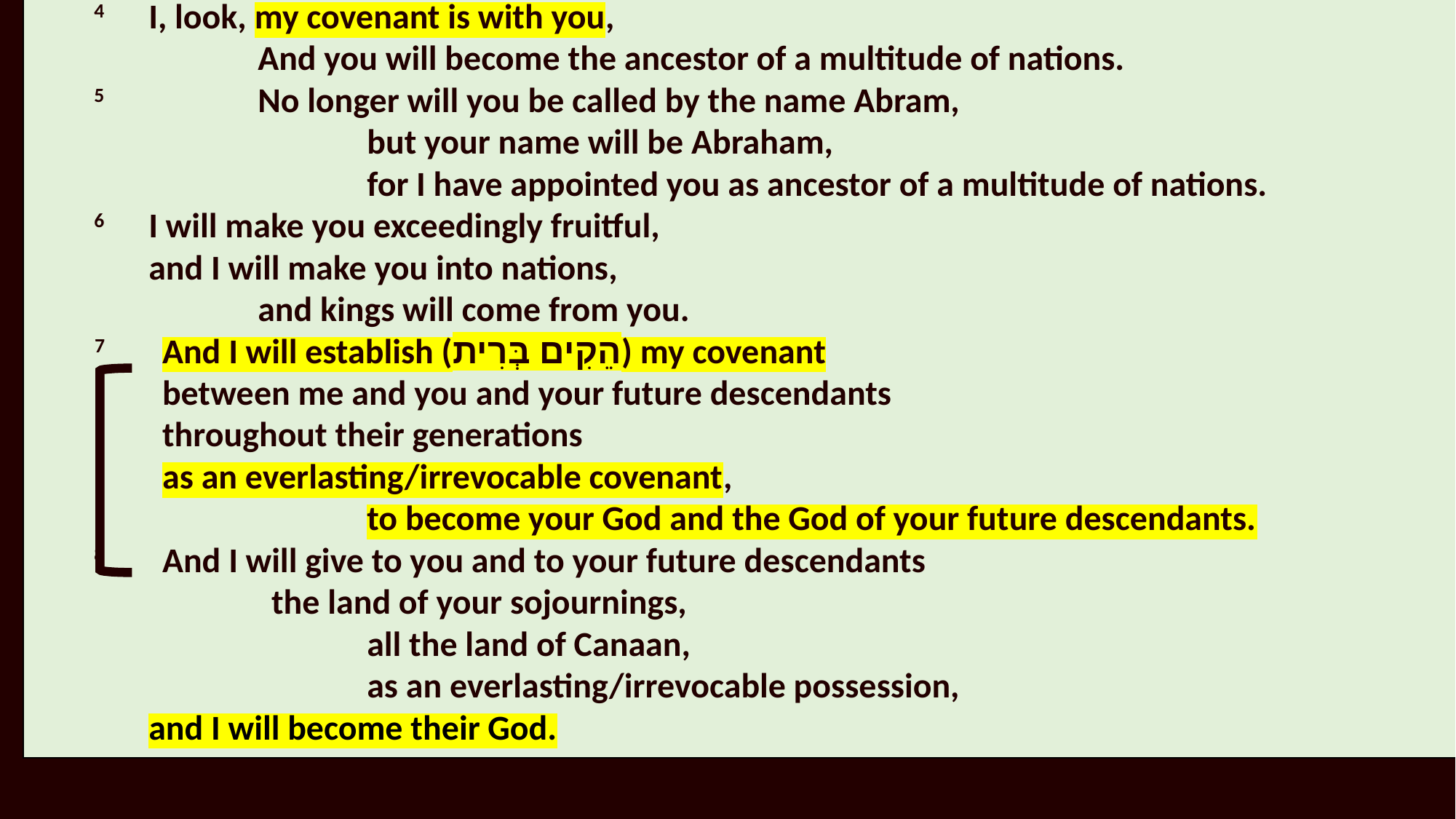

Genesis 17:4–8
4	I, look, my covenant is with you,
		And you will become the ancestor of a multitude of nations.
5 		No longer will you be called by the name Abram,
			but your name will be Abraham,
			for I have appointed you as ancestor of a multitude of nations.
6 	I will make you exceedingly fruitful,
	and I will make you into nations,
		and kings will come from you.
7 	And I will establish (הֵקִים בְּרִית) my covenant
		between me and you and your future descendants
		throughout their generations
		as an everlasting/irrevocable covenant,
			to become your God and the God of your future descendants.
8 	And I will give to you and to your future descendants
			the land of your sojournings,
			all the land of Canaan,
			as an everlasting/irrevocable possession,
	and I will become their God.
#